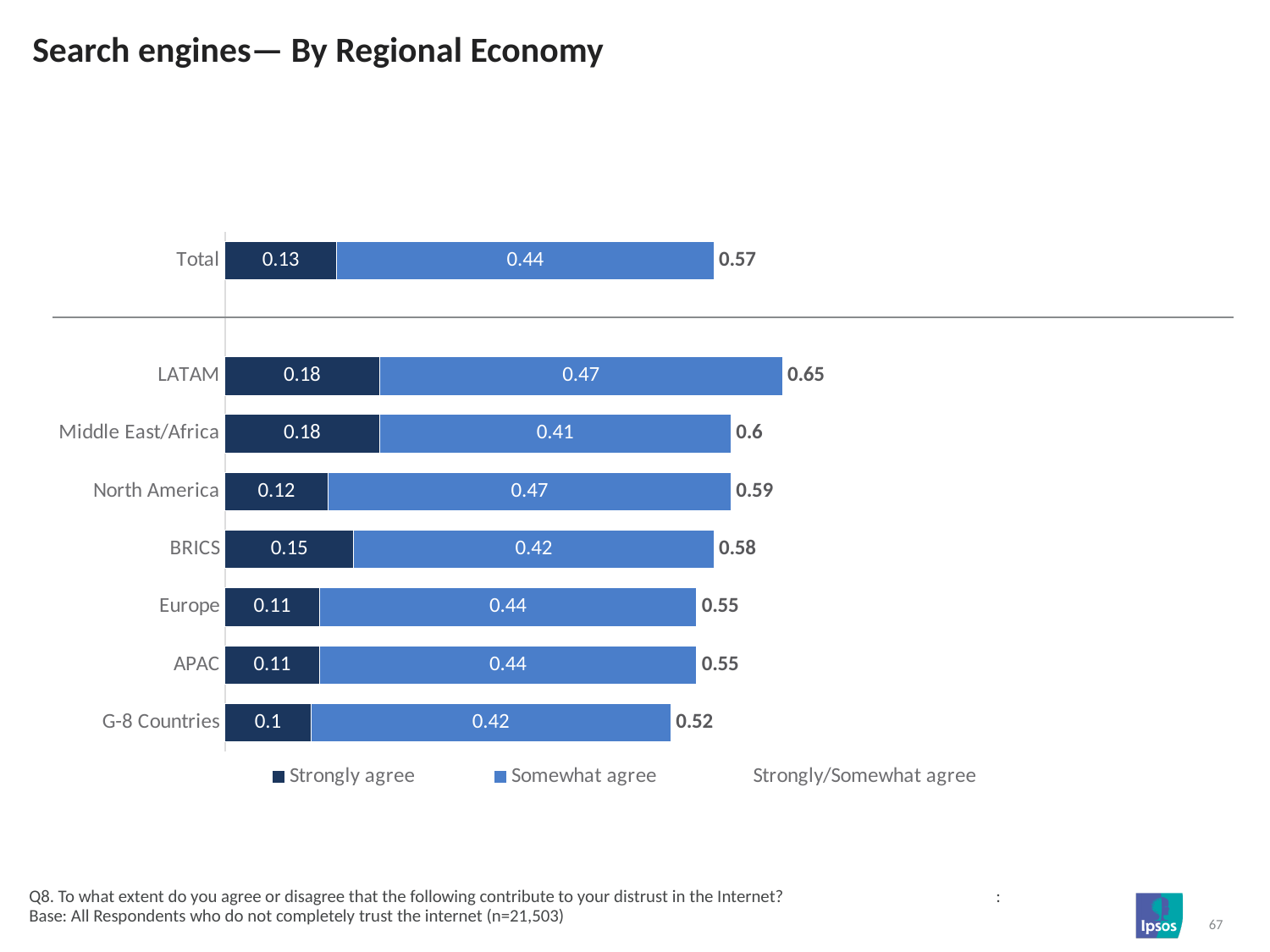

# Search engines— By Regional Economy

### Chart

| Category | Strongly agree | Somewhat agree | Strongly/Somewhat agree |
|---|---|---|---|
| Total | 0.13 | 0.44 | 0.57 |
|  | None | None | None |
| LATAM | 0.18 | 0.47 | 0.65 |
| Middle East/Africa | 0.18 | 0.41 | 0.6 |
| North America | 0.12 | 0.47 | 0.59 |
| BRICS | 0.15 | 0.42 | 0.58 |
| Europe | 0.11 | 0.44 | 0.55 |
| APAC | 0.11 | 0.44 | 0.55 |
| G-8 Countries | 0.1 | 0.42 | 0.52 |
Q8. To what extent do you agree or disagree that the following contribute to your distrust in the Internet?                                                     : Base: All Respondents who do not completely trust the internet (n=21,503)